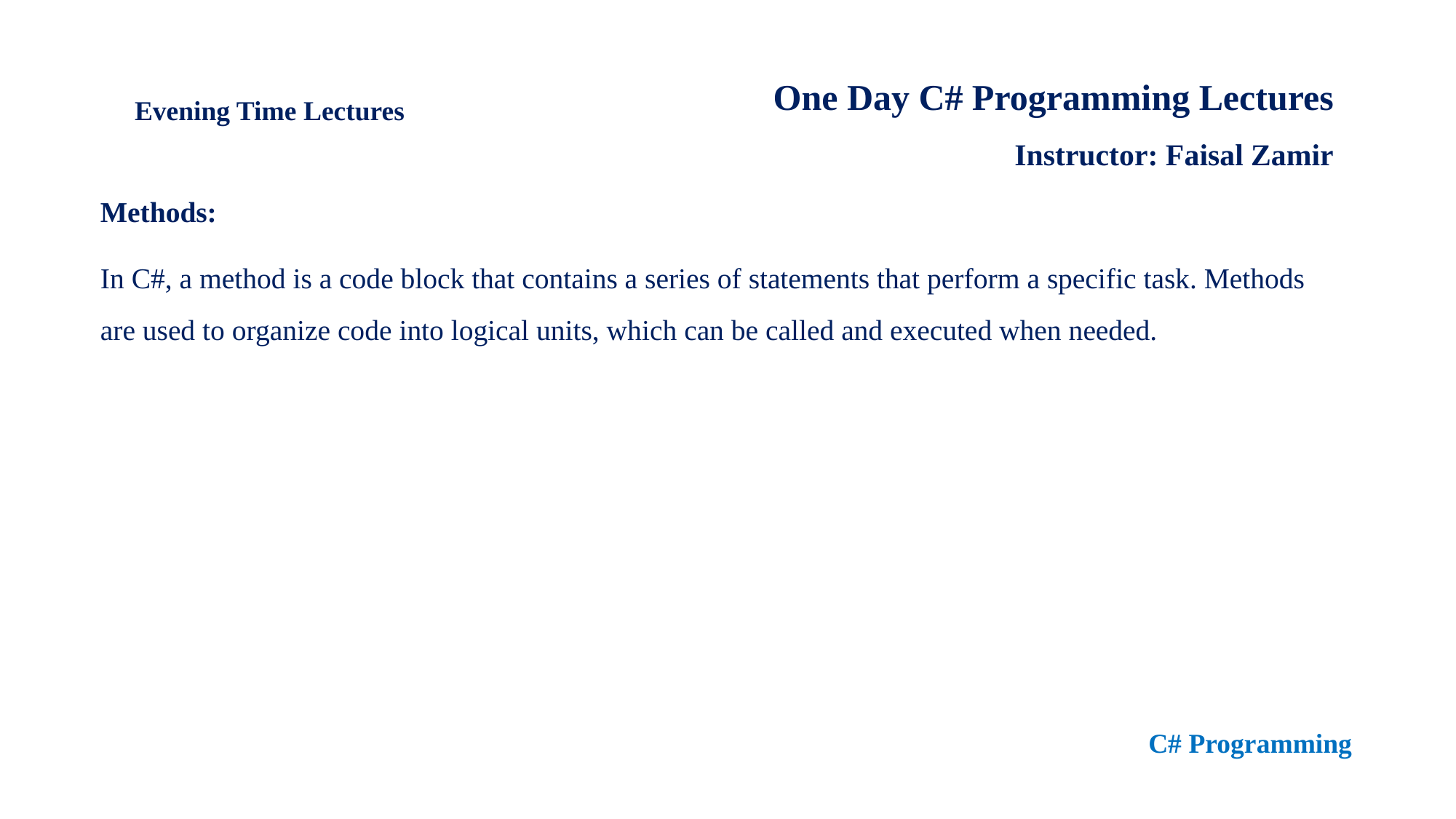

One Day C# Programming Lectures
Instructor: Faisal Zamir
Evening Time Lectures
Methods:
In C#, a method is a code block that contains a series of statements that perform a specific task. Methods are used to organize code into logical units, which can be called and executed when needed.
C# Programming